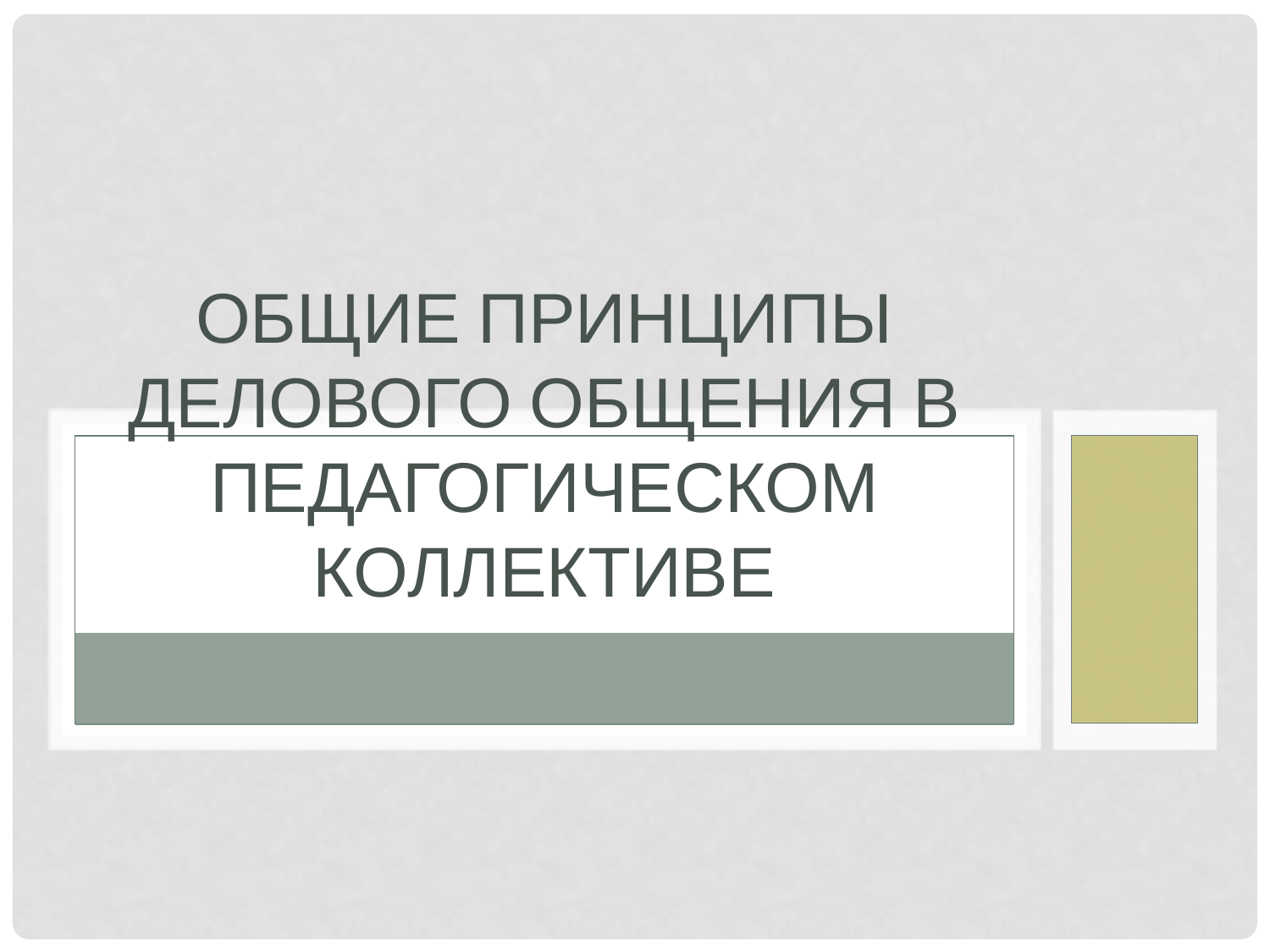

# Общие принципы делового общения в педагогическом коллективе